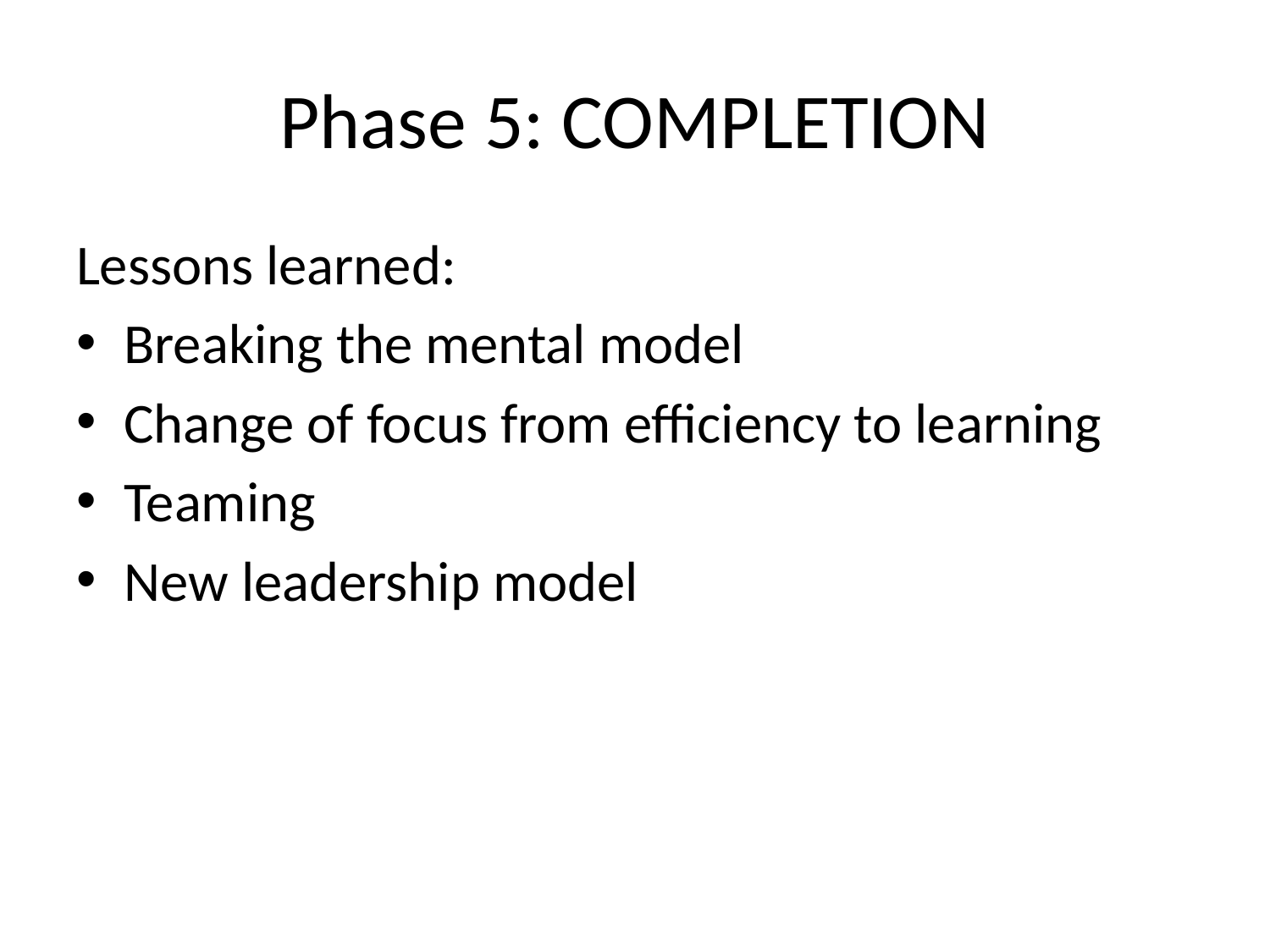

# Phase 5: COMPLETION
Lessons learned:
Breaking the mental model
Change of focus from efficiency to learning
Teaming
New leadership model